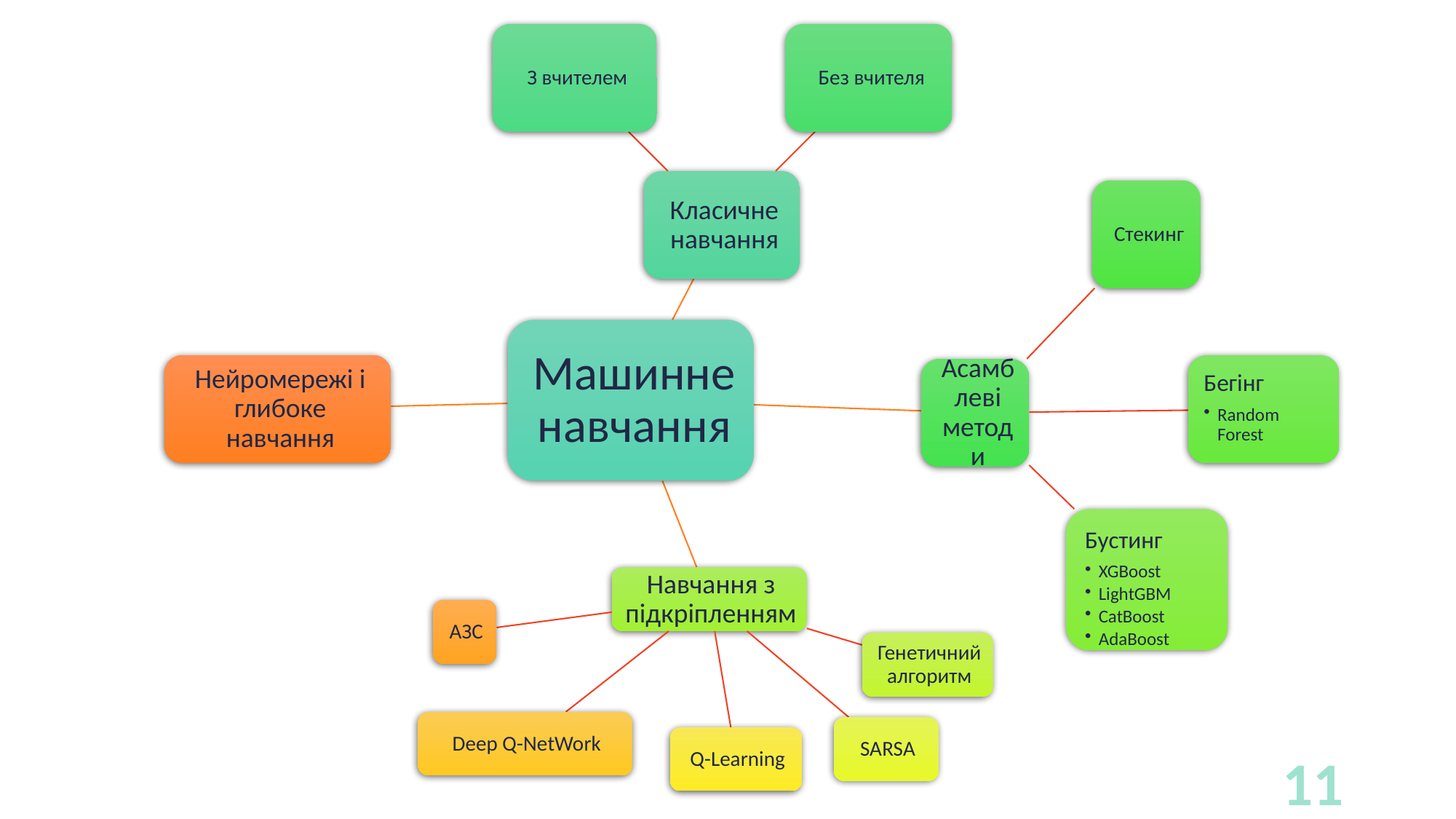

Машинне навчання
Класичне навчання
З вчителем
Без вчителя
Асамблеві методи
Стекинг
Бегінг
Random Forest
Бустинг
XGBoost
LightGBM
CatBoost
AdaBoost
Навчання з підкріпленням
Генетичний алгоритм
SARSA
Q-Learning
Deep Q-NetWork
АЗС
Нейромережі і глибоке навчання
11